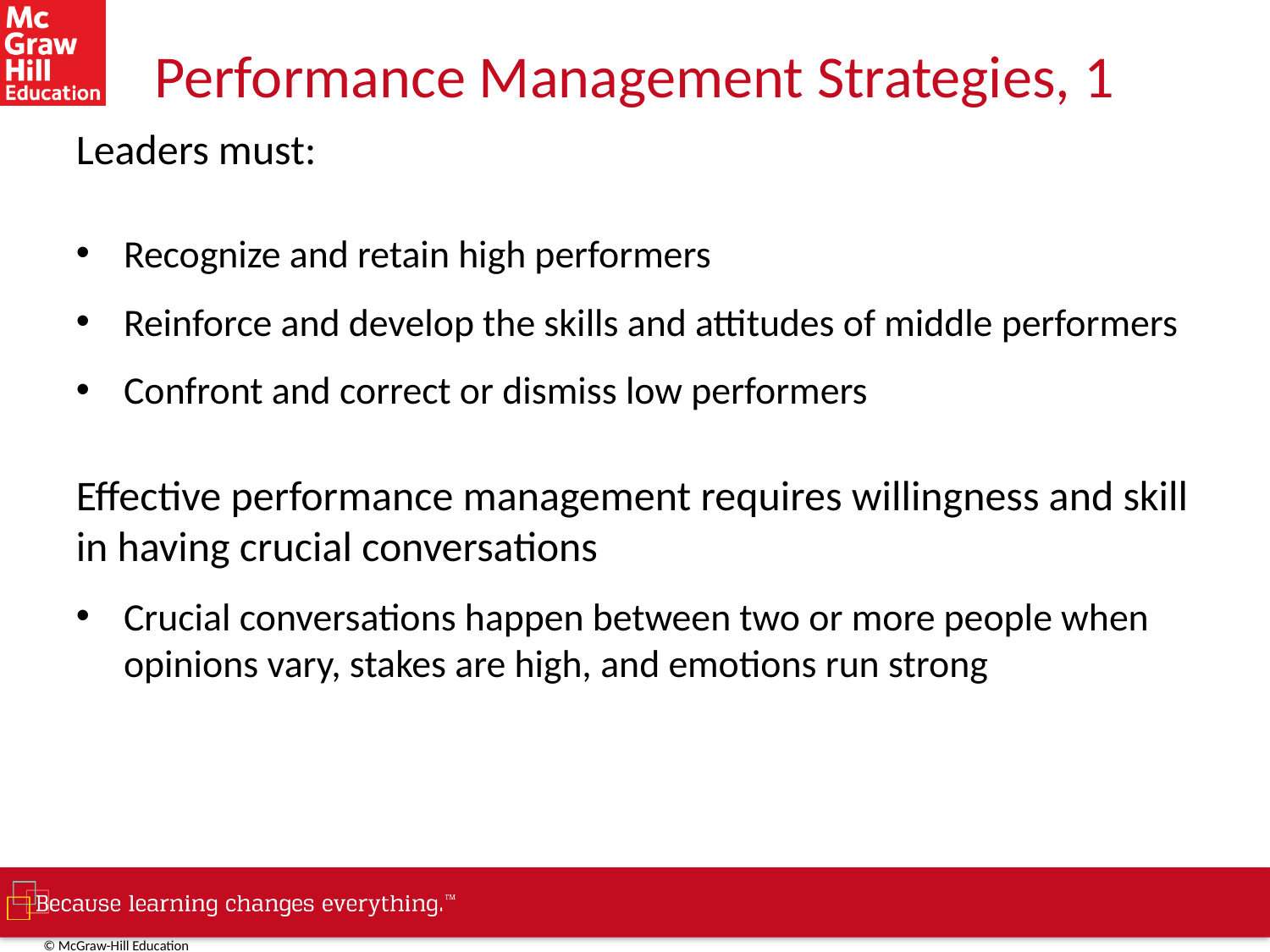

# Performance Management Strategies, 1
Leaders must:

Recognize and retain high performers
Reinforce and develop the skills and attitudes of middle performers
Confront and correct or dismiss low performers

Effective performance management requires willingness and skill in having crucial conversations
Crucial conversations happen between two or more people when opinions vary, stakes are high, and emotions run strong